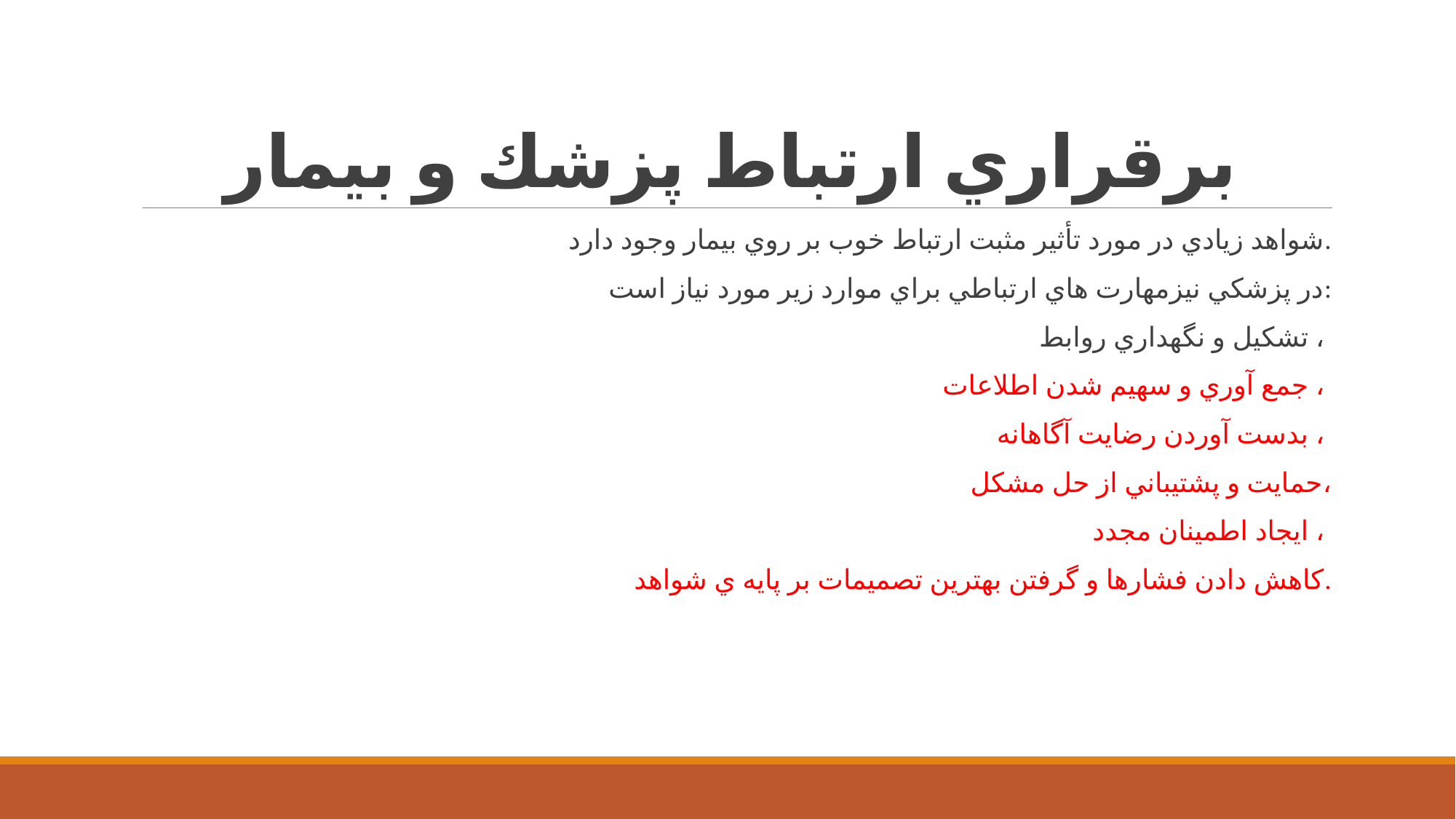

# برقراري ارتباط پزشك و بيمار
شواهد زيادي در مورد تأثير مثبت ارتباط خوب بر روي بيمار وجود دارد.
 در پزشكي نيزمهارت هاي ارتباطي براي موارد زیر مورد نياز است:
 تشكيل و نگهداري روابط ،
جمع آوري و سهيم شدن اطلاعات ،
بدست آوردن رضايت آگاهانه ،
حمايت و پشتيباني از حل مشكل،
 ايجاد اطمينان مجدد ،
كاهش دادن فشارها و گرفتن بهترين تصميمات بر پايه ي شواهد.